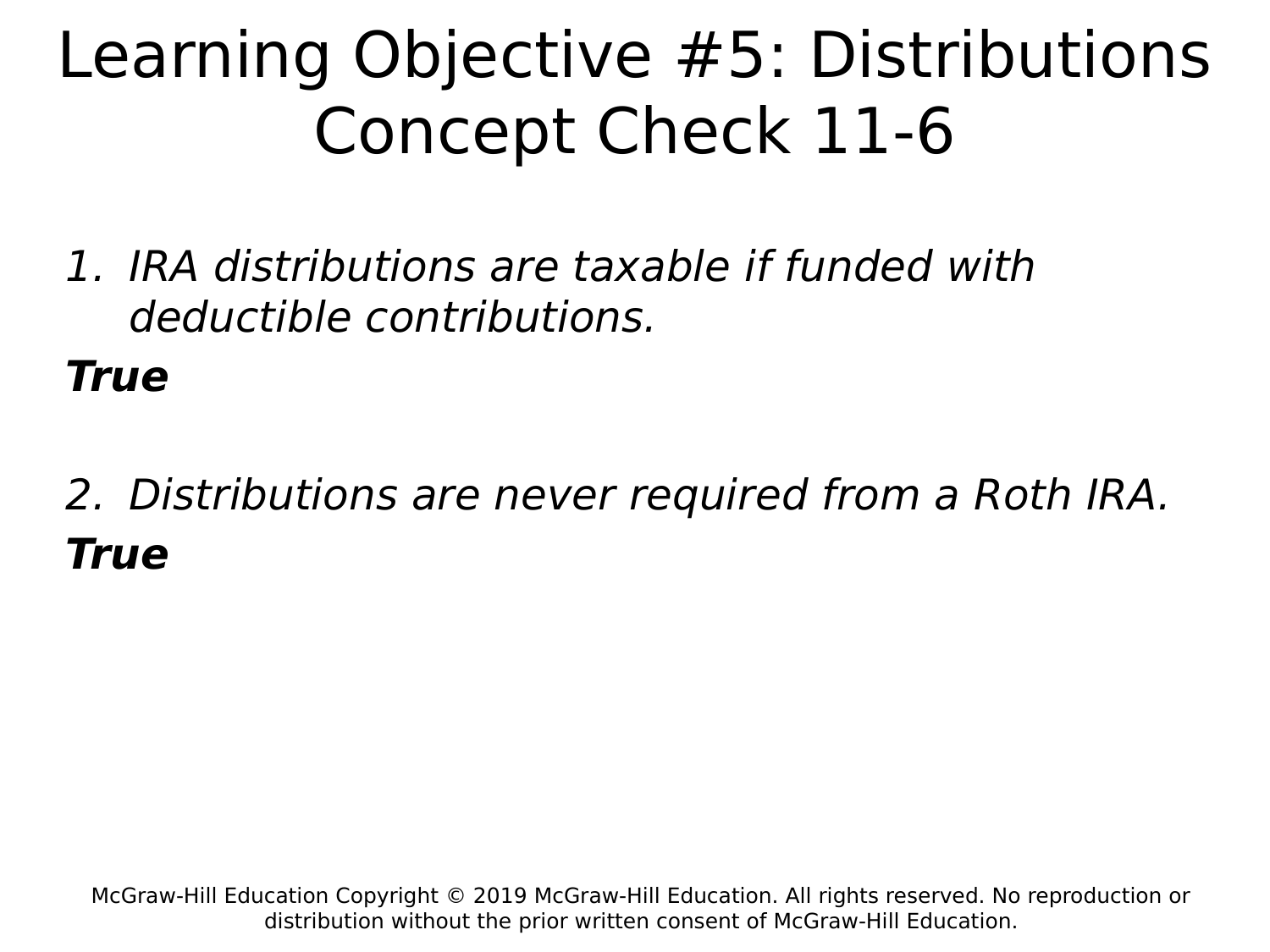

# Learning Objective #5: Distributions Concept Check 11-6
IRA distributions are taxable if funded with deductible contributions.
True

Distributions are never required from a Roth IRA.
True
McGraw-Hill Education Copyright © 2019 McGraw-Hill Education. All rights reserved. No reproduction or distribution without the prior written consent of McGraw-Hill Education.